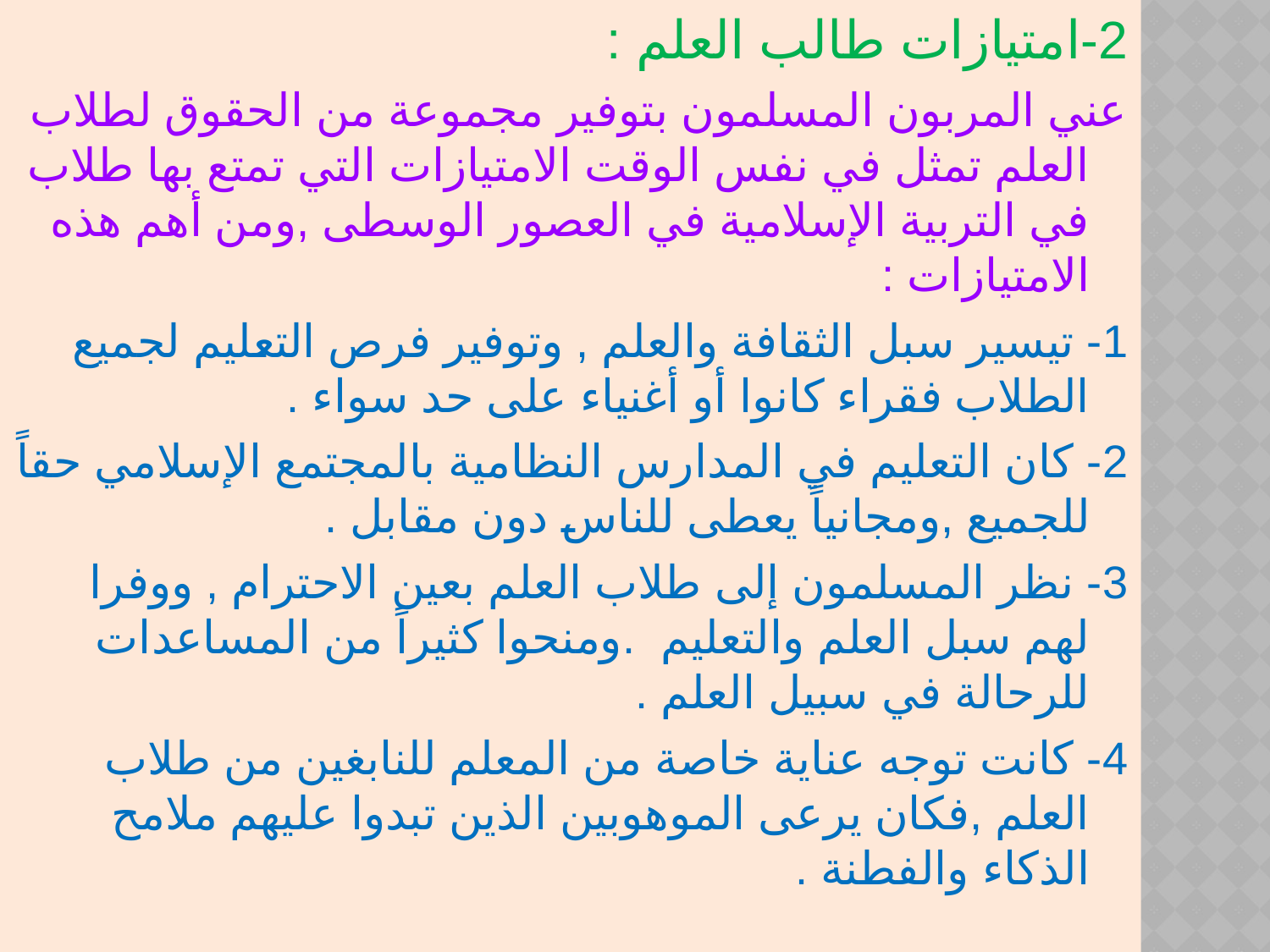

2-امتيازات طالب العلم :
عني المربون المسلمون بتوفير مجموعة من الحقوق لطلاب العلم تمثل في نفس الوقت الامتيازات التي تمتع بها طلاب في التربية الإسلامية في العصور الوسطى ,ومن أهم هذه الامتيازات :
1- تيسير سبل الثقافة والعلم , وتوفير فرص التعليم لجميع الطلاب فقراء كانوا أو أغنياء على حد سواء .
2- كان التعليم في المدارس النظامية بالمجتمع الإسلامي حقاً للجميع ,ومجانياً يعطى للناس دون مقابل .
3- نظر المسلمون إلى طلاب العلم بعين الاحترام , ووفرا لهم سبل العلم والتعليم  .ومنحوا كثيراً من المساعدات للرحالة في سبيل العلم .
4- كانت توجه عناية خاصة من المعلم للنابغين من طلاب العلم ,فكان يرعى الموهوبين الذين تبدوا عليهم ملامح الذكاء والفطنة .